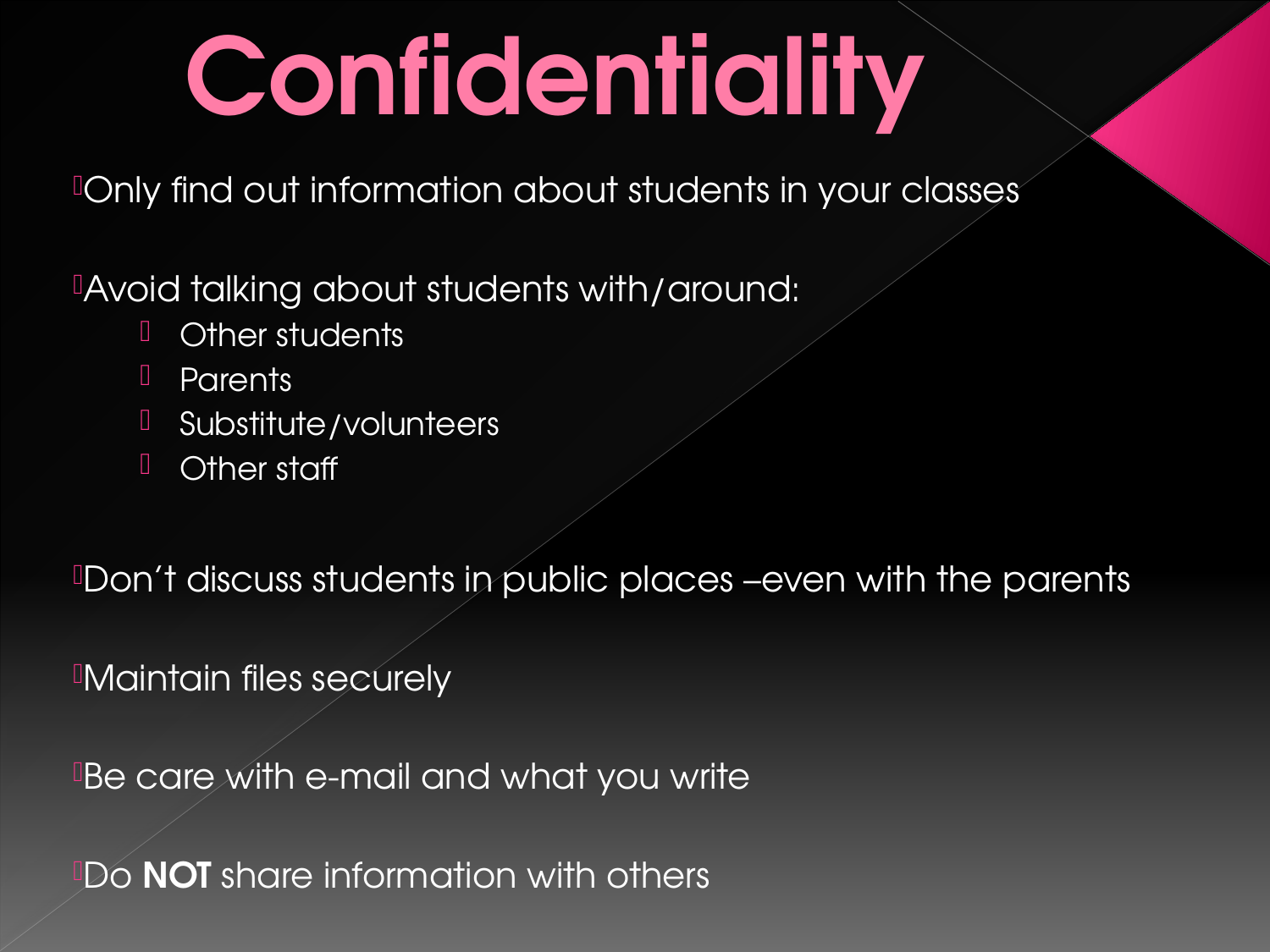

# Confidentiality
Only find out information about students in your classes

Avoid talking about students with/around:
Other students
Parents
Substitute/volunteers
Other staff

Don’t discuss students in public places –even with the parents

Maintain files securely

Be care with e-mail and what you write

Do NOT share information with others